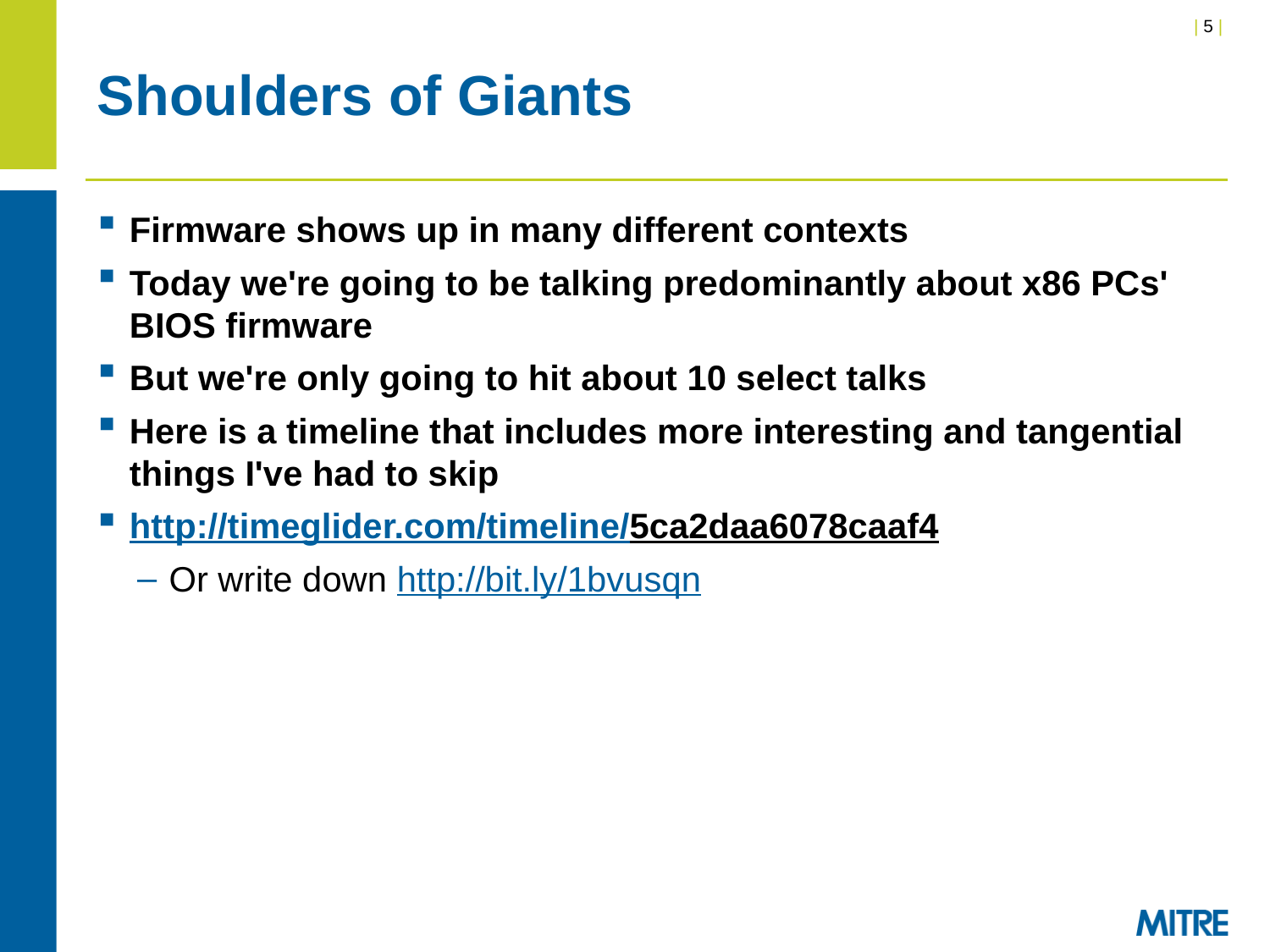

# Shoulders of Giants
Firmware shows up in many different contexts
Today we're going to be talking predominantly about x86 PCs' BIOS firmware
But we're only going to hit about 10 select talks
Here is a timeline that includes more interesting and tangential things I've had to skip
http://timeglider.com/timeline/5ca2daa6078caaf4
Or write down http://bit.ly/1bvusqn